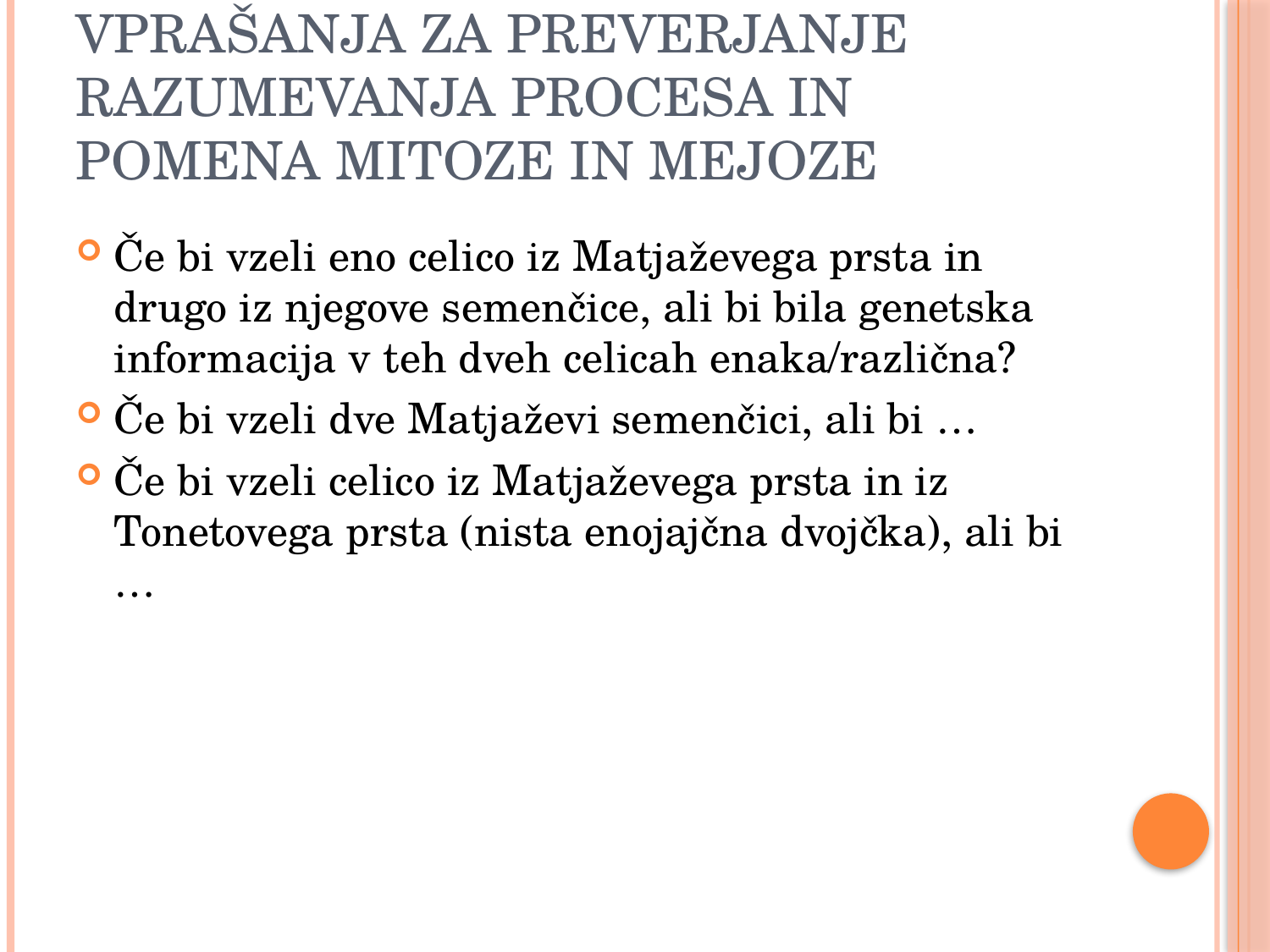

# Vprašanja za preverjanje razumevanja procesa in pomena mitoze in mejoze
Če bi vzeli eno celico iz Matjaževega prsta in drugo iz njegove semenčice, ali bi bila genetska informacija v teh dveh celicah enaka/različna?
Če bi vzeli dve Matjaževi semenčici, ali bi …
Če bi vzeli celico iz Matjaževega prsta in iz Tonetovega prsta (nista enojajčna dvojčka), ali bi …